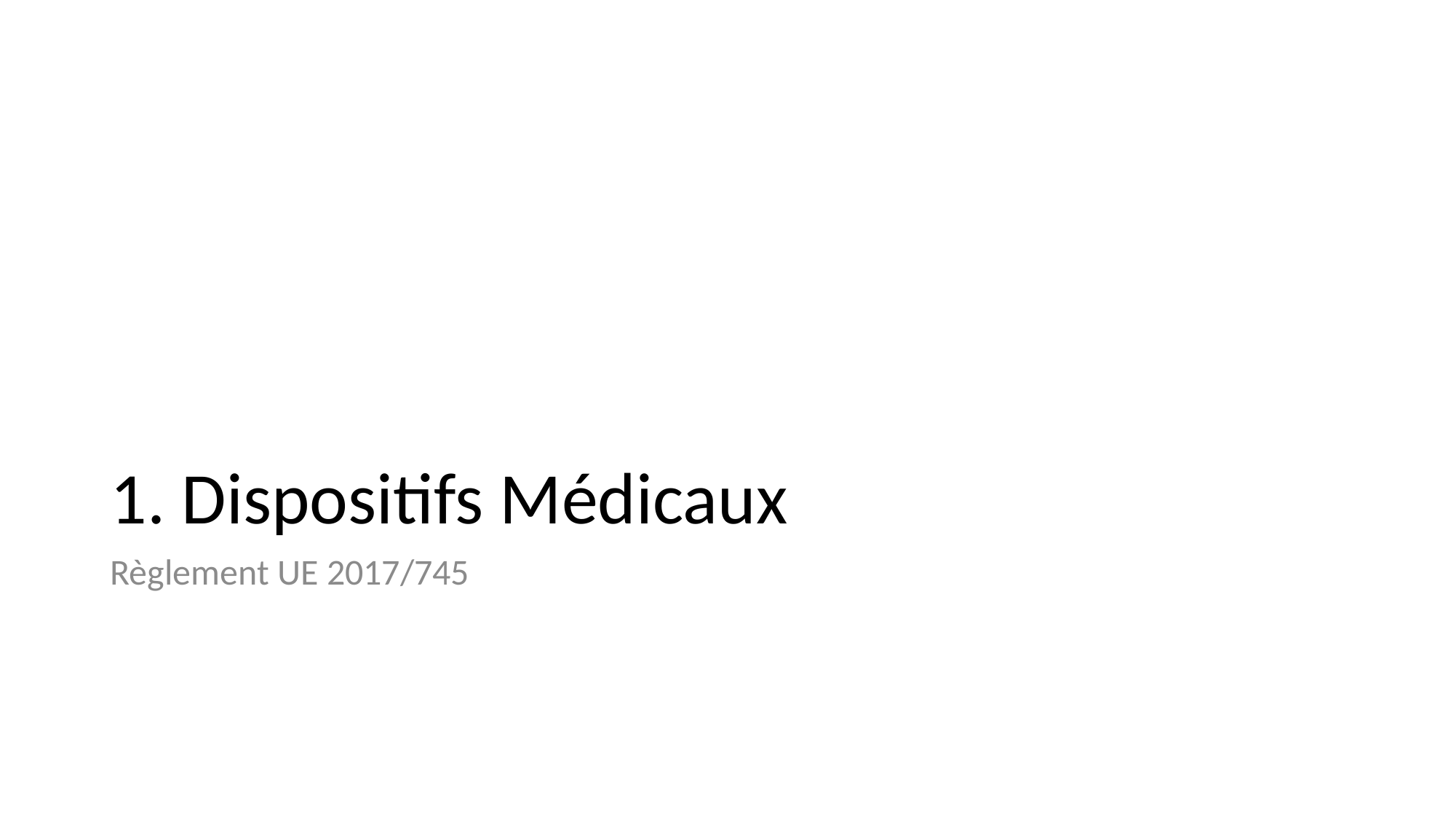

# 1. Dispositifs Médicaux
Règlement UE 2017/745